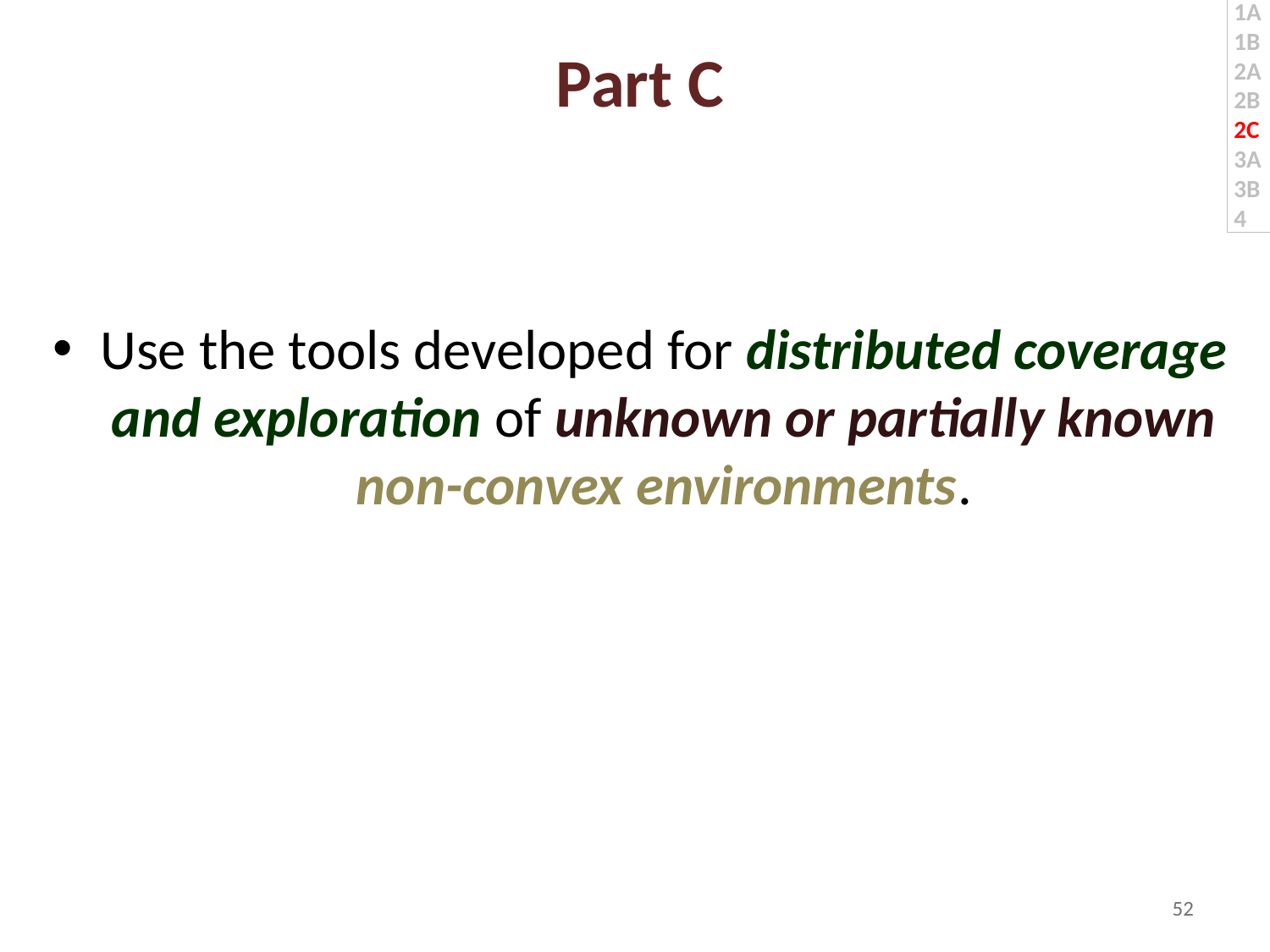

1A
1B
2A
2B
2C 3A
3B
4
# Part C
Use the tools developed for distributed coverage and exploration of unknown or partially known non-convex environments.
52